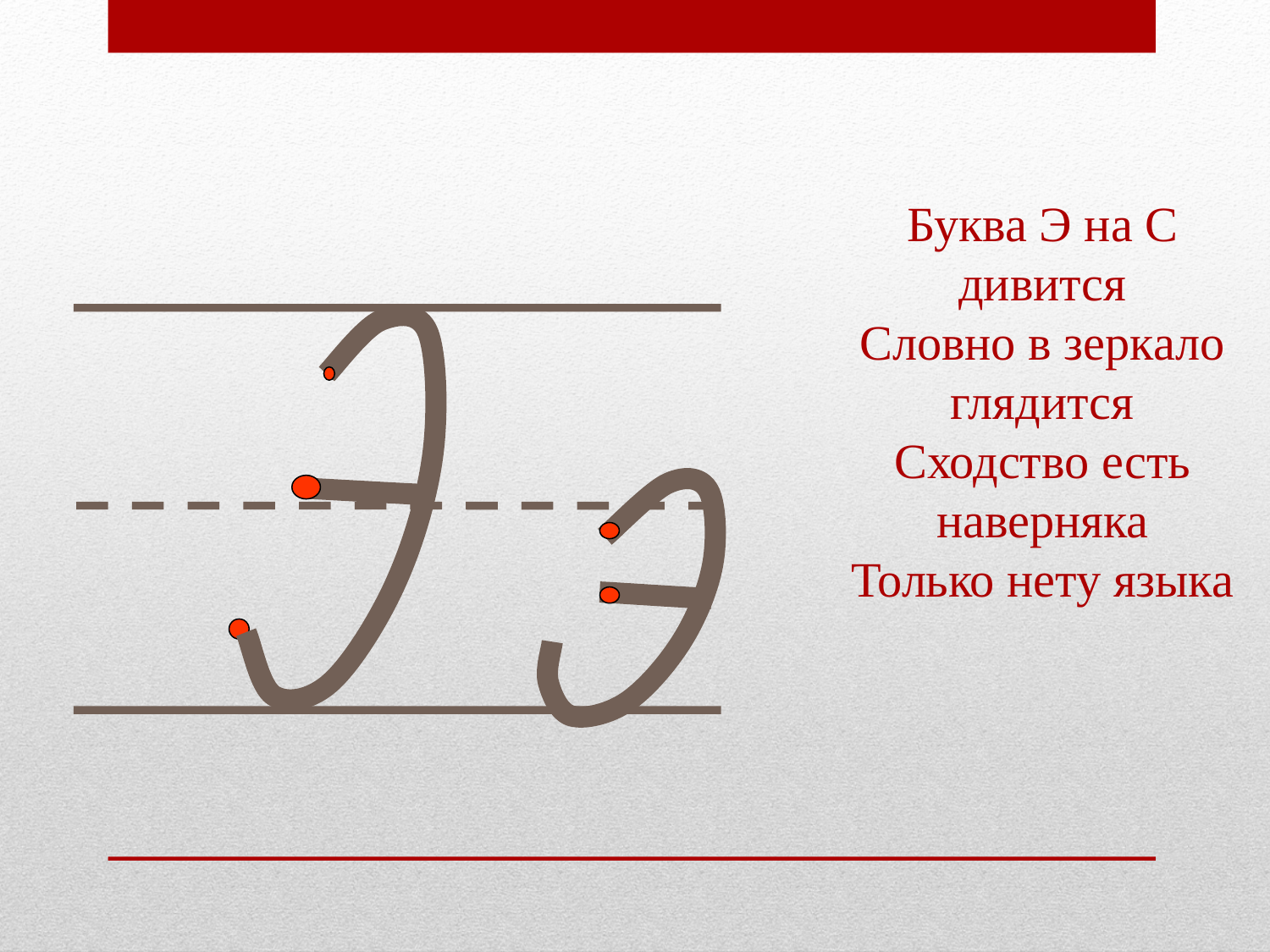

Буква Э на С дивится
Словно в зеркало глядится
Сходство есть наверняка
Только нету языка